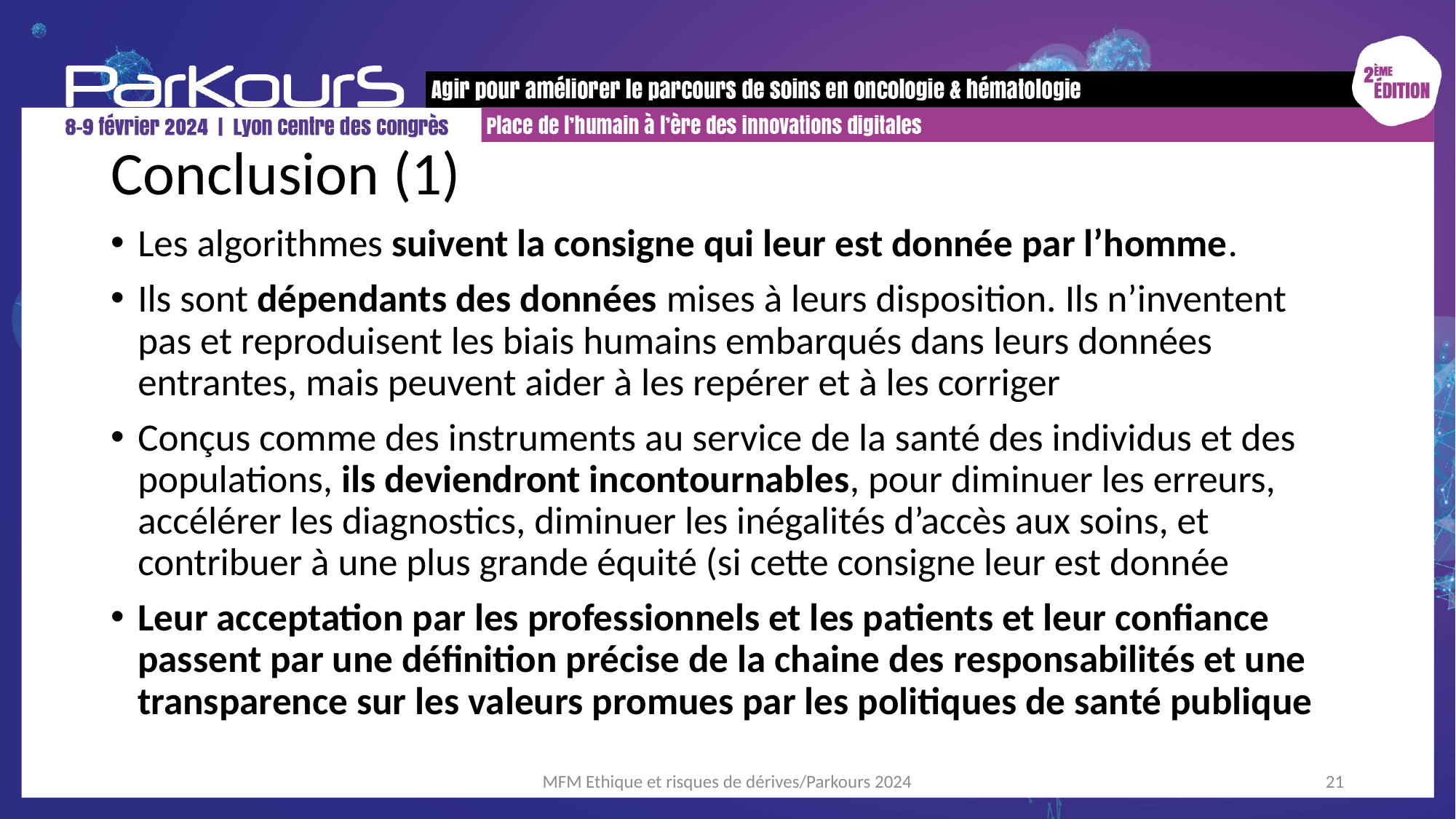

# Conclusion (1)
Les algorithmes suivent la consigne qui leur est donnée par l’homme.
Ils sont dépendants des données mises à leurs disposition. Ils n’inventent pas et reproduisent les biais humains embarqués dans leurs données entrantes, mais peuvent aider à les repérer et à les corriger
Conçus comme des instruments au service de la santé des individus et des populations, ils deviendront incontournables, pour diminuer les erreurs, accélérer les diagnostics, diminuer les inégalités d’accès aux soins, et contribuer à une plus grande équité (si cette consigne leur est donnée
Leur acceptation par les professionnels et les patients et leur confiance passent par une définition précise de la chaine des responsabilités et une transparence sur les valeurs promues par les politiques de santé publique

MFM Ethique et risques de dérives/Parkours 2024
21